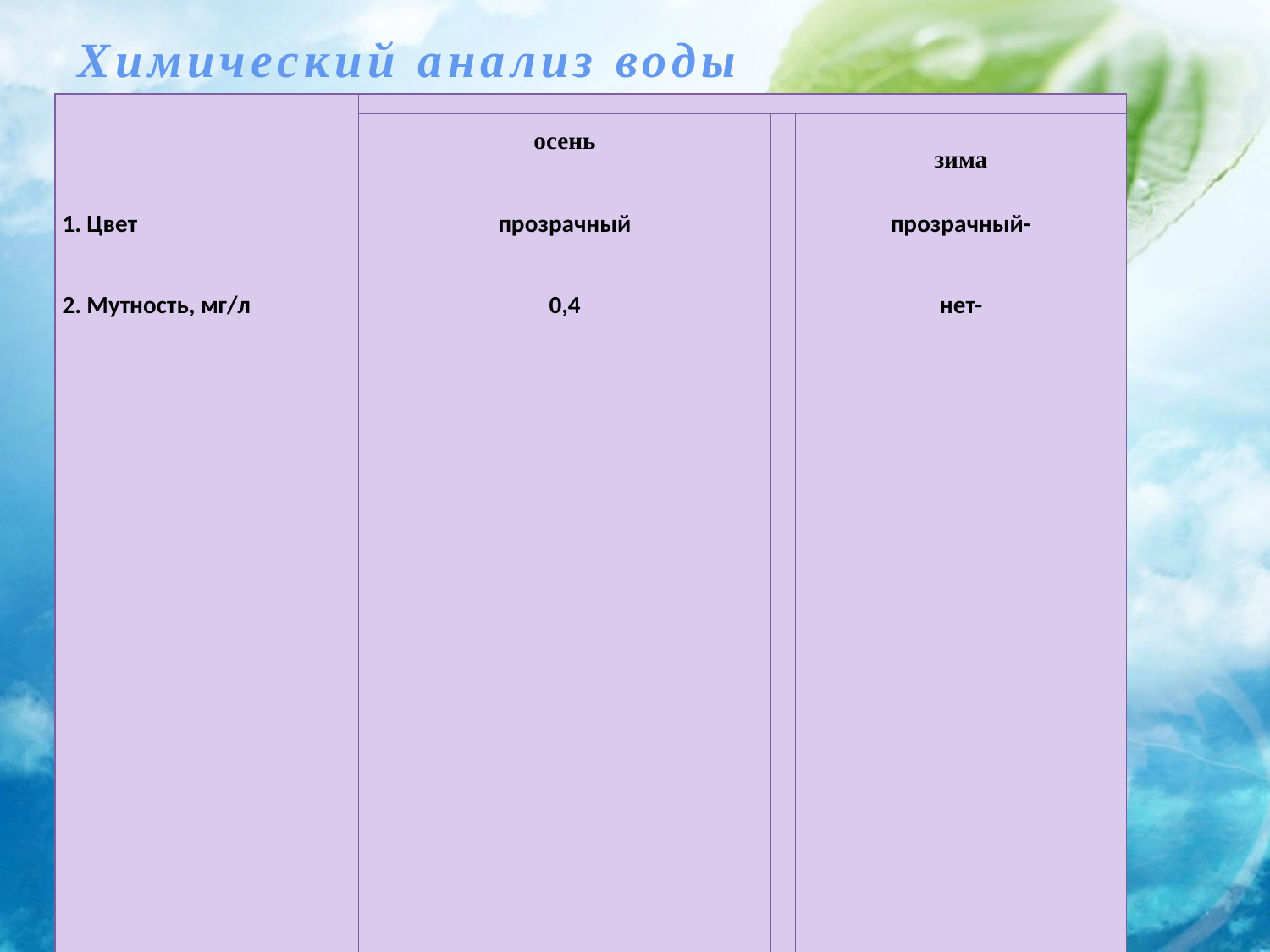

Химический анализ воды
|  |  |  |  |
| --- | --- | --- | --- |
|  | осень |  | зима |
| 1. Цвет | прозрачный |  | прозрачный- |
| 2. Мутность, мг/л | 0,4 |  | нет- |
| 3. Привкус | нет |  | нет- |
| 4. Запах | Ощутимый запах |  | нет- |
| 5. Реакция рН | 5,0 |  | 8,0- |
| 6. Общая жёсткость мг экв/л | 5,2 |  |  |
| 7. Плотный остаток мг/л | 423,0 |  |  |
| 8. Ионы нитритов амония мг/л | 0,01 |  | нет |
| 9. Ионы нитратов мг/л | нет |  | нет |
| 10. Ионы сульфатов магния мг/л | 138,4 |  | 97,5 |
| 11. Железо мг/л | нет |  | нет |
| 12. Медь мг/л | следы |  | нет |